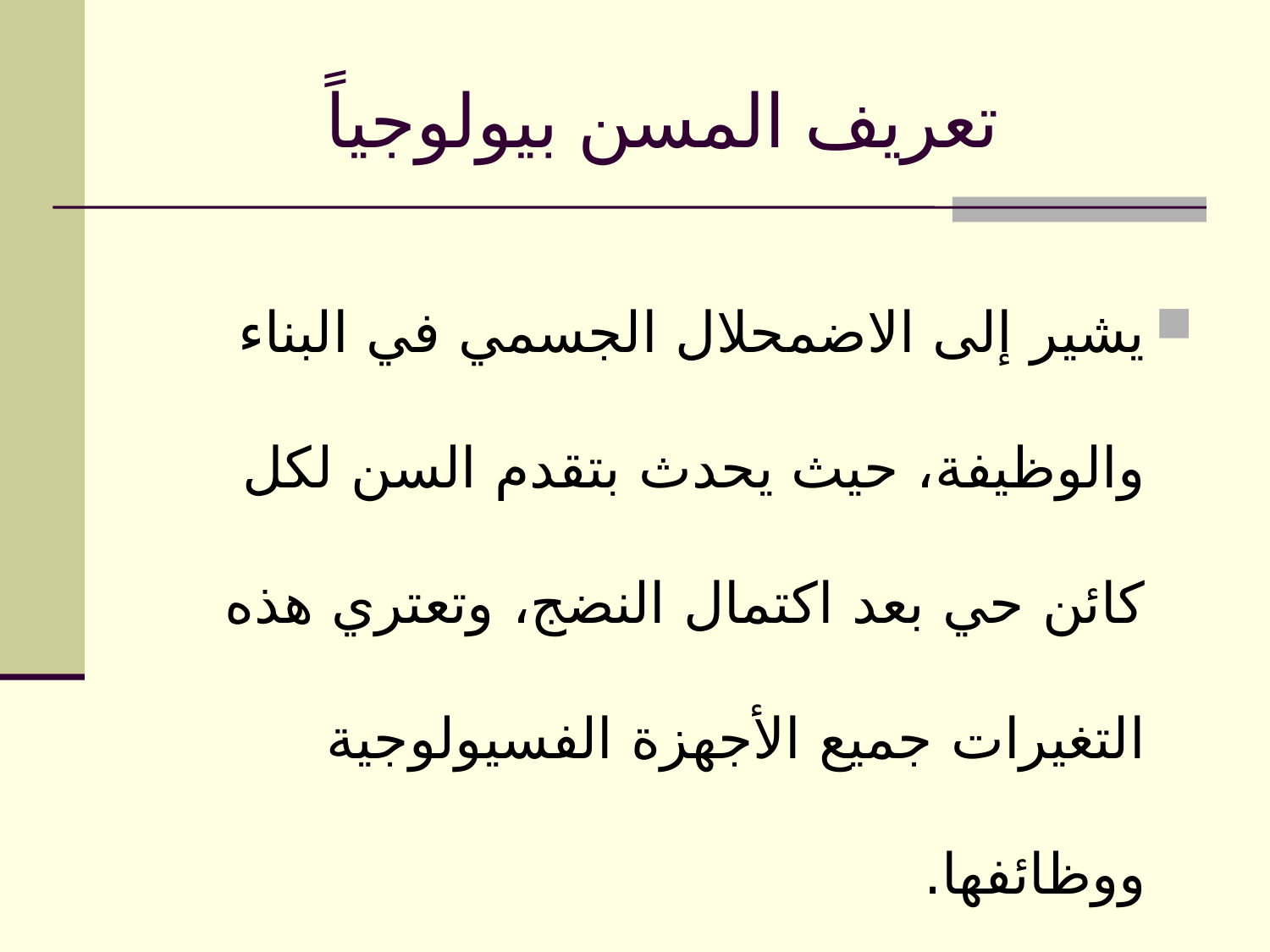

# تعريف المسن بيولوجياً
يشير إلى الاضمحلال الجسمي في البناء والوظيفة، حيث يحدث بتقدم السن لكل كائن حي بعد اكتمال النضج، وتعتري هذه التغيرات جميع الأجهزة الفسيولوجية ووظائفها.